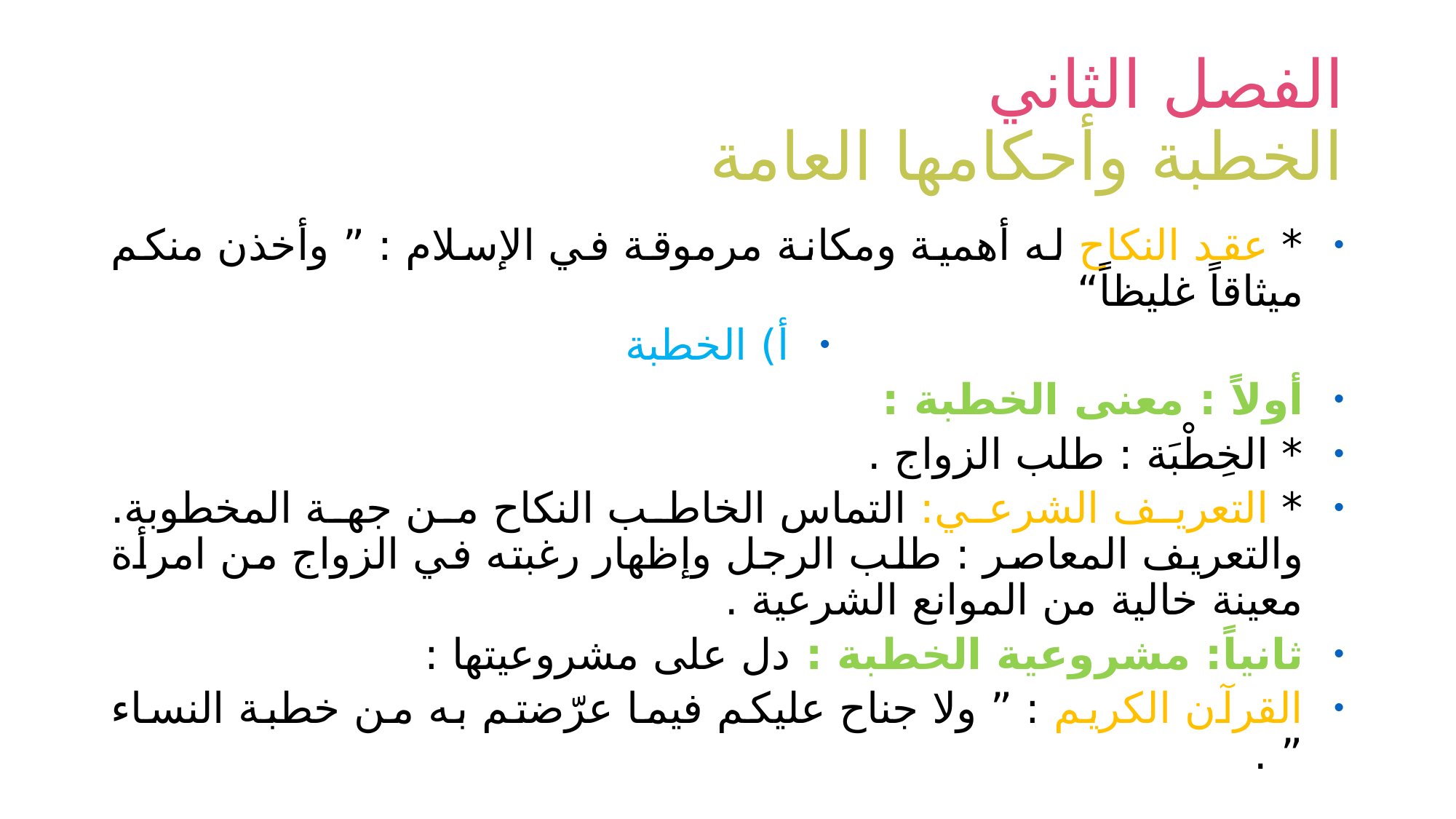

# الفصل الثاني الخطبة وأحكامها العامة
* عقد النكاح له أهمية ومكانة مرموقة في الإسلام : ” وأخذن منكم ميثاقاً غليظاً“
أ) الخطبة
أولاً : معنى الخطبة :
* الخِطْبَة : طلب الزواج .
* التعريف الشرعي: التماس الخاطب النكاح من جهة المخطوبة. والتعريف المعاصر : طلب الرجل وإظهار رغبته في الزواج من امرأة معينة خالية من الموانع الشرعية .
ثانياً: مشروعية الخطبة : دل على مشروعيتها :
القرآن الكريم : ” ولا جناح عليكم فيما عرّضتم به من خطبة النساء ” .